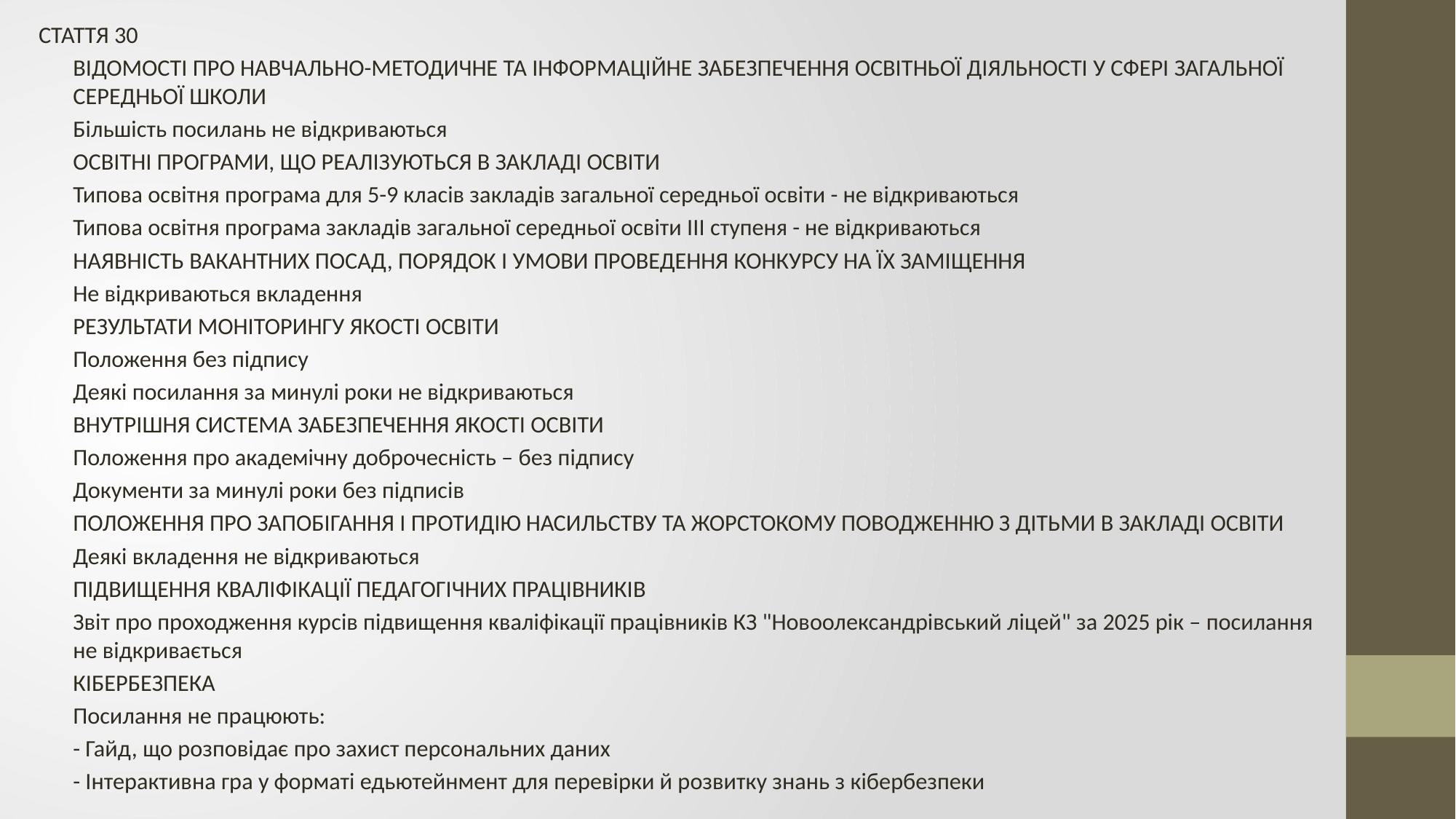

СТАТТЯ 30
ВІДОМОСТІ ПРО НАВЧАЛЬНО-МЕТОДИЧНЕ ТА ІНФОРМАЦІЙНЕ ЗАБЕЗПЕЧЕННЯ ОСВІТНЬОЇ ДІЯЛЬНОСТІ У СФЕРІ ЗАГАЛЬНОЇ СЕРЕДНЬОЇ ШКОЛИ
Більшість посилань не відкриваються
ОСВІТНІ ПРОГРАМИ, ЩО РЕАЛІЗУЮТЬСЯ В ЗАКЛАДІ ОСВІТИ
Типова освітня програма для 5-9 класів закладів загальної середньої освіти - не відкриваються
Типова освітня програма закладів загальної середньої освіти ІІІ ступеня - не відкриваються
НАЯВНІСТЬ ВАКАНТНИХ ПОСАД, ПОРЯДОК І УМОВИ ПРОВЕДЕННЯ КОНКУРСУ НА ЇХ ЗАМІЩЕННЯ
Не відкриваються вкладення
РЕЗУЛЬТАТИ МОНІТОРИНГУ ЯКОСТІ ОСВІТИ
Положення без підпису
Деякі посилання за минулі роки не відкриваються
ВНУТРІШНЯ СИСТЕМА ЗАБЕЗПЕЧЕННЯ ЯКОСТІ ОСВІТИ
Положення про академічну доброчесність – без підпису
Документи за минулі роки без підписів
ПОЛОЖЕННЯ ПРО ЗАПОБІГАННЯ І ПРОТИДІЮ НАСИЛЬСТВУ ТА ЖОРСТОКОМУ ПОВОДЖЕННЮ З ДІТЬМИ В ЗАКЛАДІ ОСВІТИ
Деякі вкладення не відкриваються
ПІДВИЩЕННЯ КВАЛІФІКАЦІЇ ПЕДАГОГІЧНИХ ПРАЦІВНИКІВ
Звіт про проходження курсів підвищення кваліфікації працівників КЗ "Новоолександрівський ліцей" за 2025 рік – посилання не відкривається
КІБЕРБЕЗПЕКА
Посилання не працюють:
- Гайд, що розповідає про захист персональних даних
- Інтерактивна гра у форматі едьютейнмент для перевірки й розвитку знань з кібербезпеки